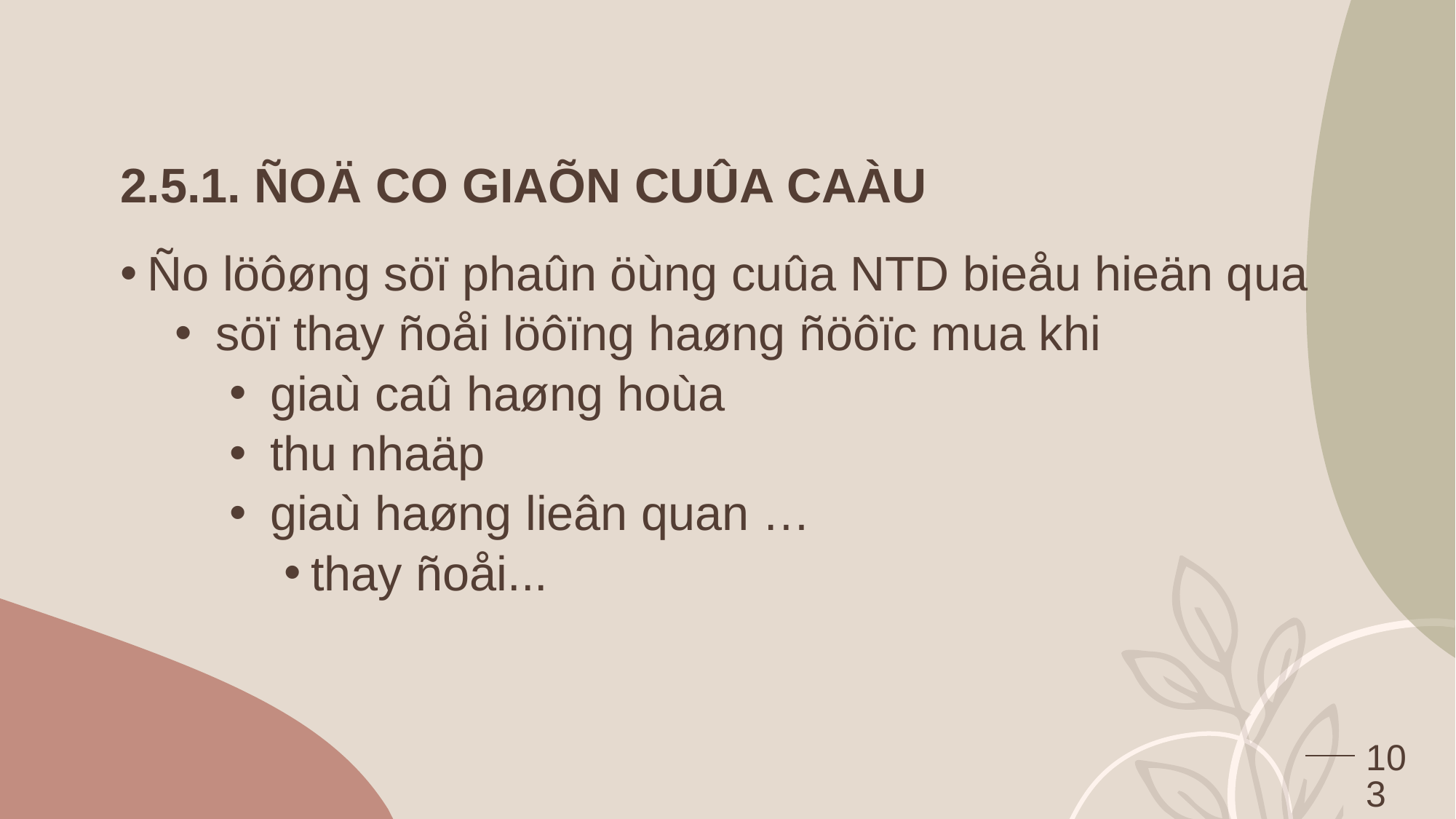

2.5.1. ÑOÄ CO GIAÕN CUÛA CAÀU
Ño löôøng söï phaûn öùng cuûa NTD bieåu hieän qua
 söï thay ñoåi löôïng haøng ñöôïc mua khi
 giaù caû haøng hoùa
 thu nhaäp
 giaù haøng lieân quan …
thay ñoåi...
103